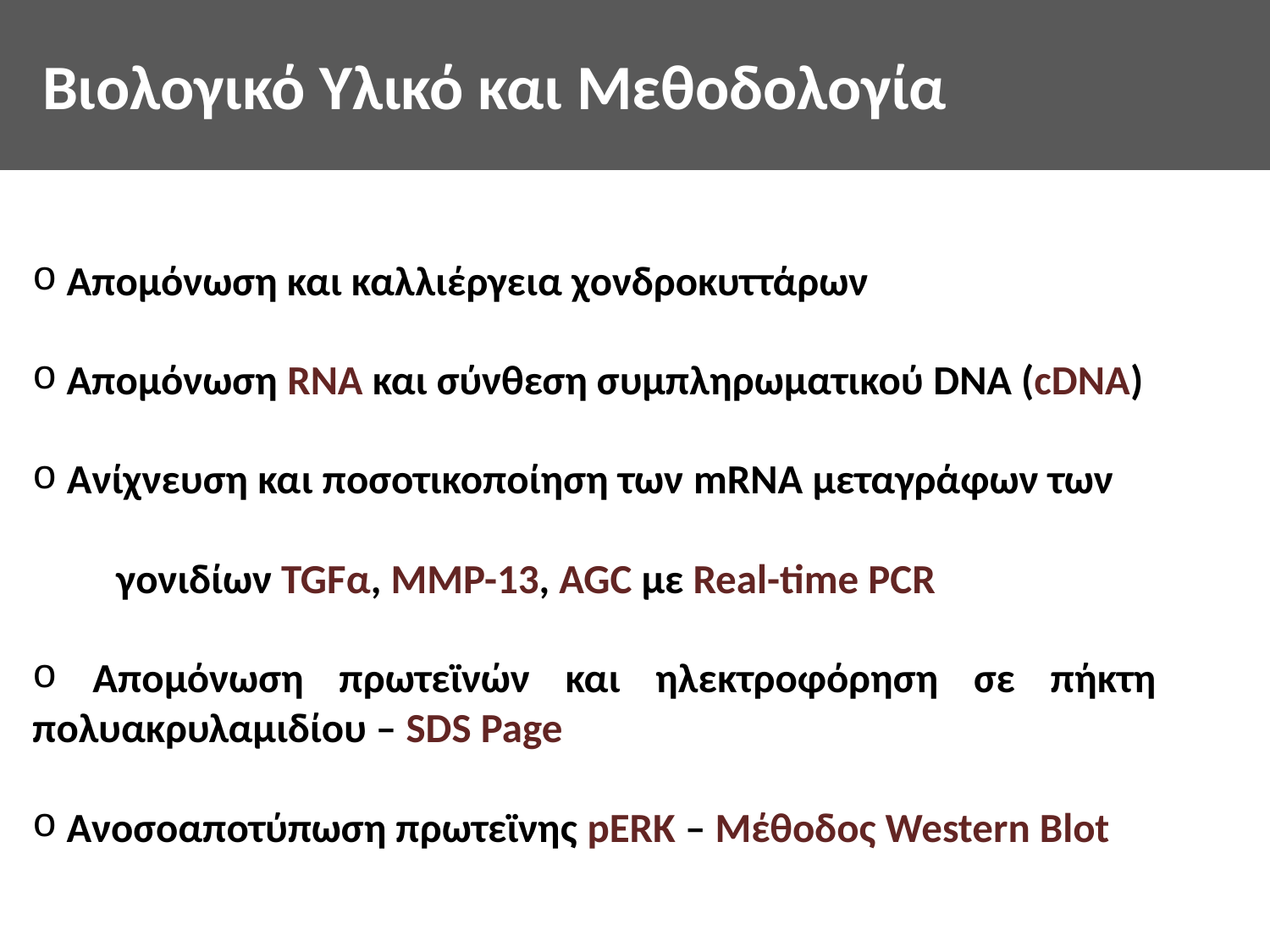

Βιολογικό Υλικό και Μεθοδολογία
 Απομόνωση και καλλιέργεια χονδροκυττάρων

 Απομόνωση RNA και σύνθεση συμπληρωματικού DNA (cDNA)

 Ανίχνευση και ποσοτικοποίηση των mRNA μεταγράφων των                                                                                                                                                       γονιδίων TGFα, MMP-13, AGC με Real-time PCR

 Απομόνωση πρωτεϊνών και ηλεκτροφόρηση σε πήκτη   πολυακρυλαμιδίου – SDS Page

 Ανοσοαποτύπωση πρωτεϊνης pERK – Μέθοδος Western Blot